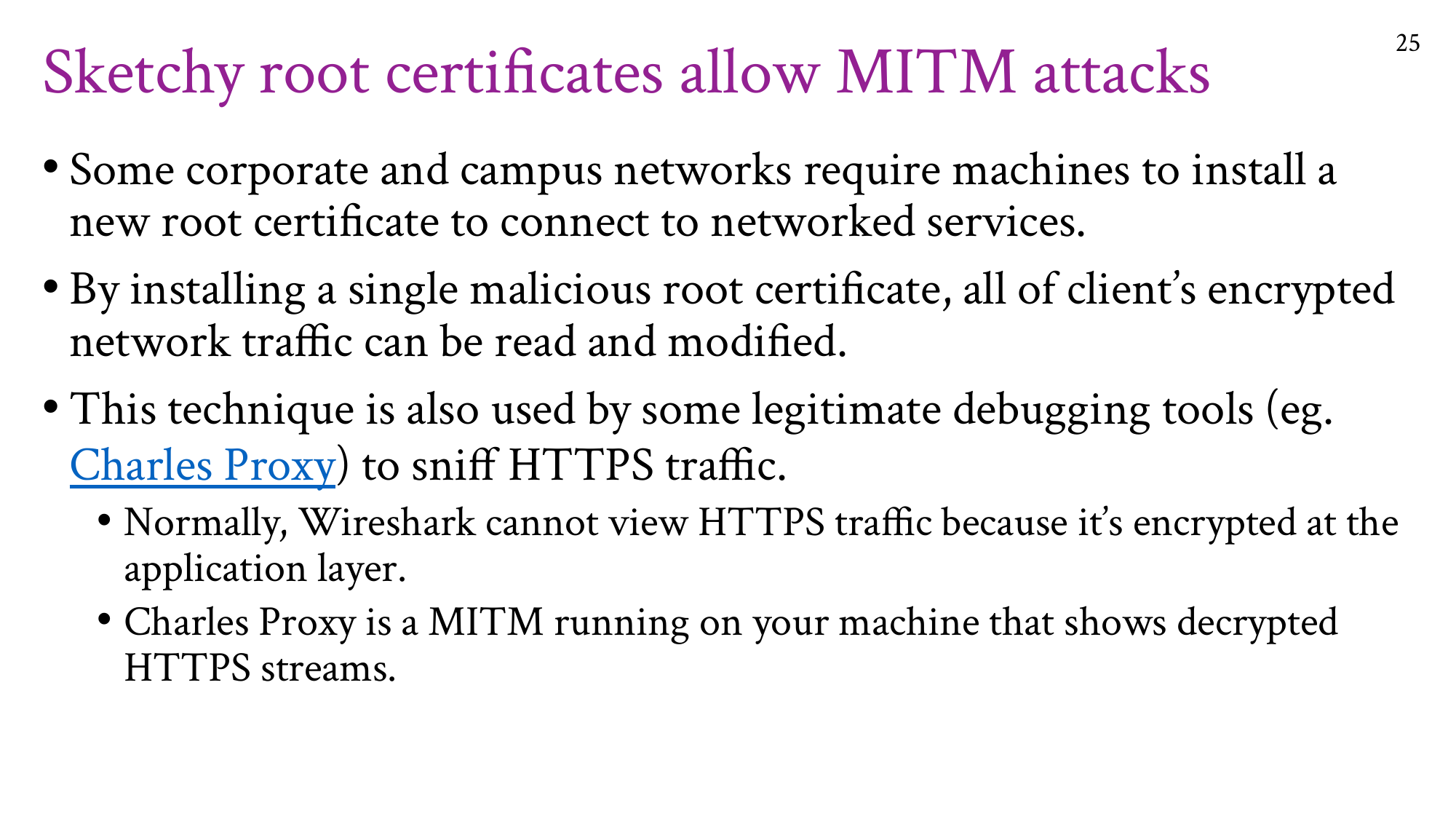

# Sketchy root certificates allow MITM attacks
Some corporate and campus networks require machines to install a new root certificate to connect to networked services.
By installing a single malicious root certificate, all of client’s encrypted network traffic can be read and modified.
This technique is also used by some legitimate debugging tools (eg. Charles Proxy) to sniff HTTPS traffic.
Normally, Wireshark cannot view HTTPS traffic because it’s encrypted at the application layer.
Charles Proxy is a MITM running on your machine that shows decrypted HTTPS streams.